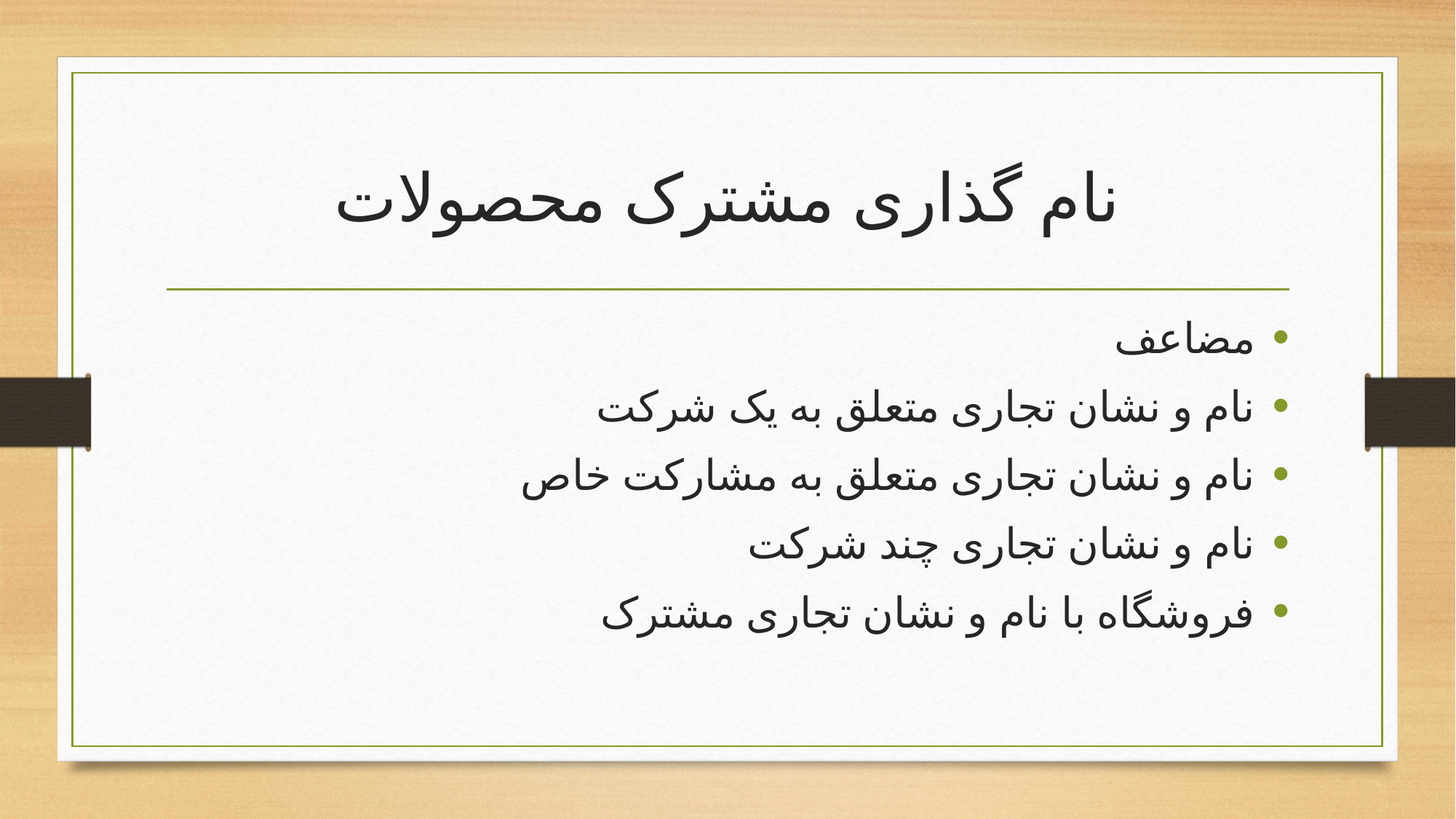

# نام گذاری مشترک محصولات
مضاعف
نام و نشان تجاری متعلق به یک شرکت
نام و نشان تجاری متعلق به مشارکت خاص
نام و نشان تجاری چند شرکت
فروشگاه با نام و نشان تجاری مشترک